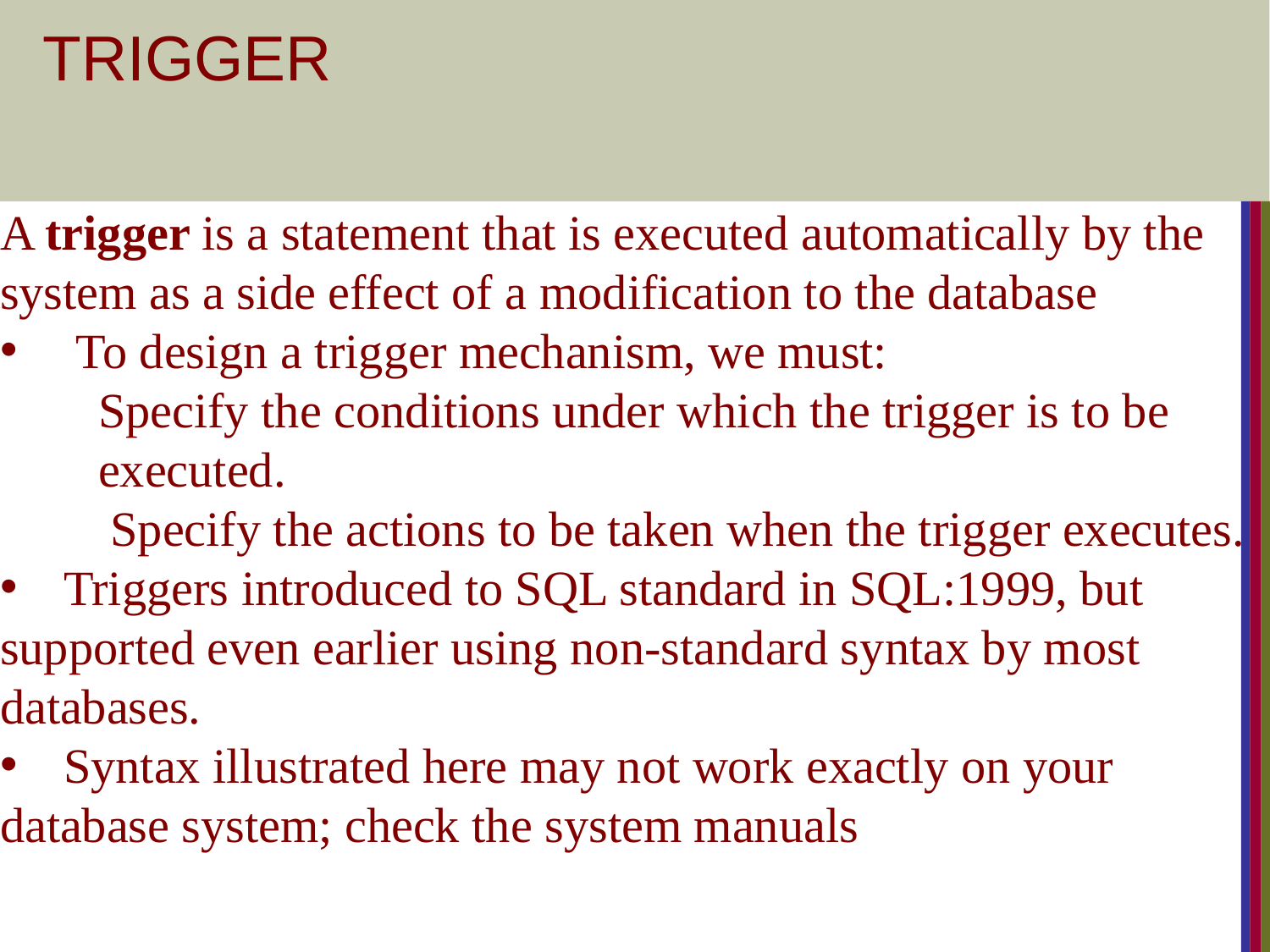

# TRIGGER
A trigger is a statement that is executed automatically by the
system as a side effect of a modification to the database
 To design a trigger mechanism, we must:
        Specify the conditions under which the trigger is to be
        executed.
         Specify the actions to be taken when the trigger executes.
Triggers introduced to SQL standard in SQL:1999, but
supported even earlier using non-standard syntax by most
databases.
Syntax illustrated here may not work exactly on your
database system; check the system manuals